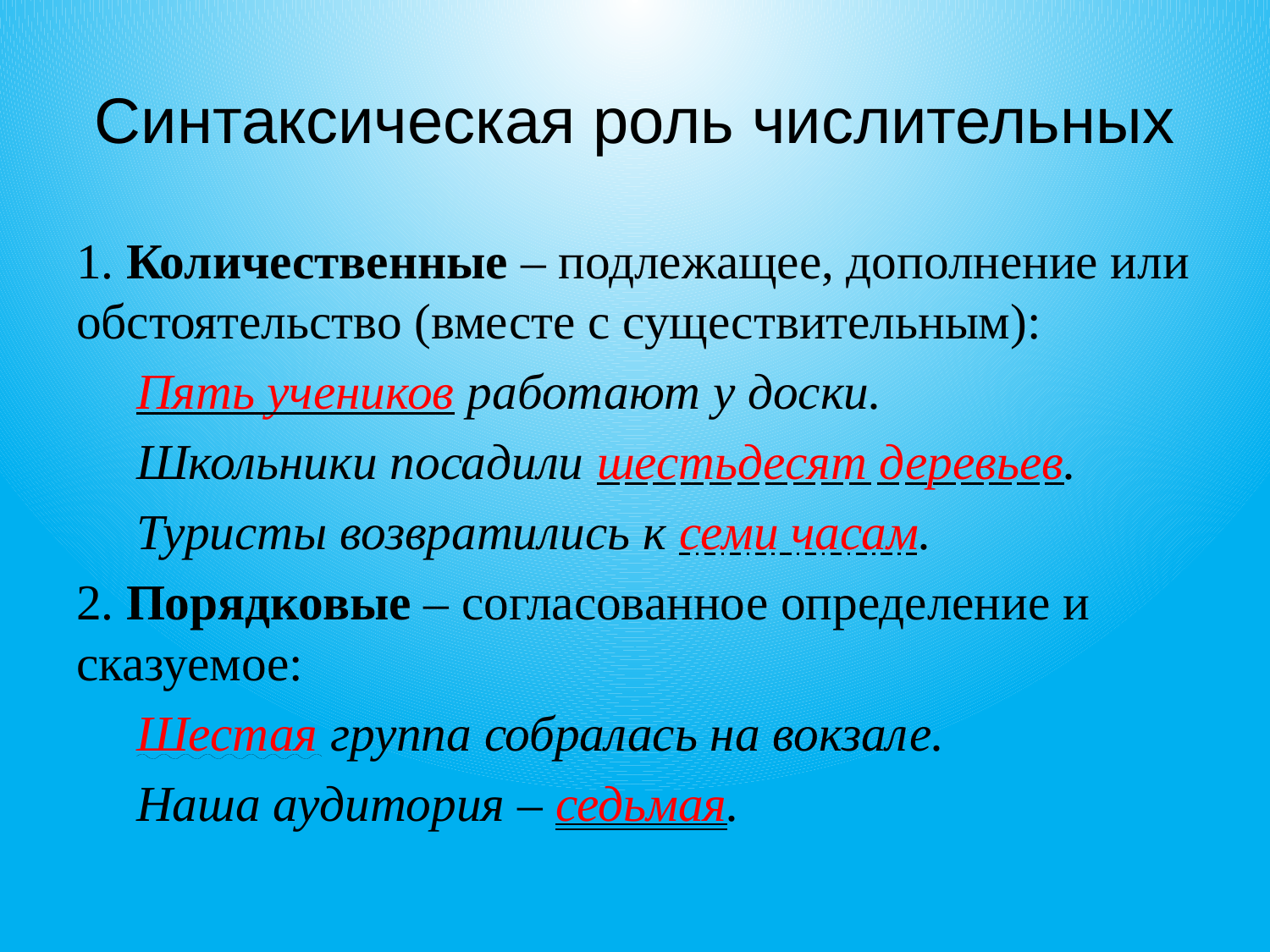

# Синтаксическая роль числительных
1. Количественные – подлежащее, дополнение или обстоятельство (вместе с существительным):
Пять учеников работают у доски.
Школьники посадили шестьдесят деревьев.
Туристы возвратились к семи часам.
2. Порядковые – согласованное определение и сказуемое:
Шестая группа собралась на вокзале.
Наша аудитория – седьмая.